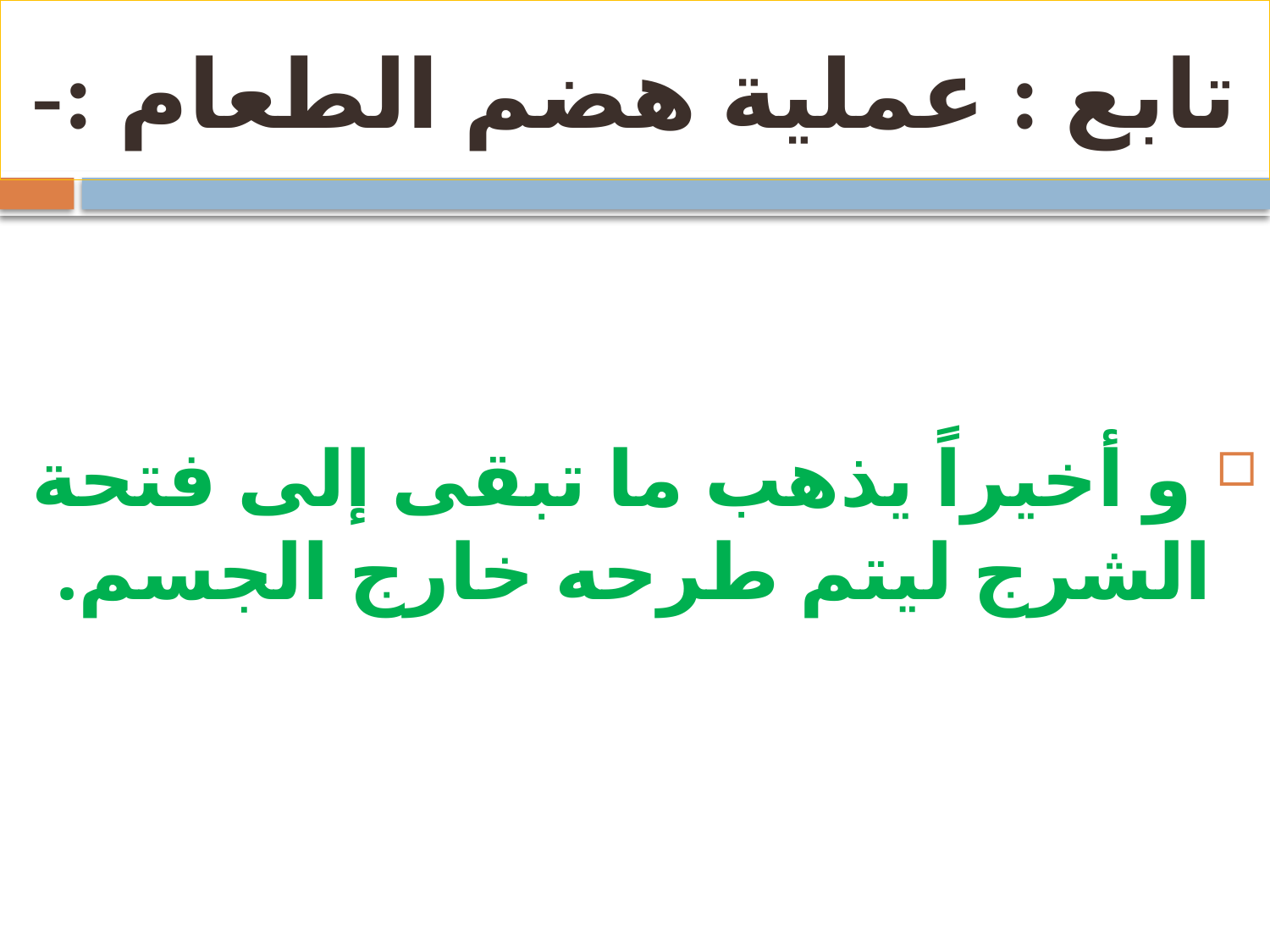

# تابع : عملية هضم الطعام :-

 و أخيراً يذهب ما تبقى إلى فتحة الشرج ليتم طرحه خارج الجسم.